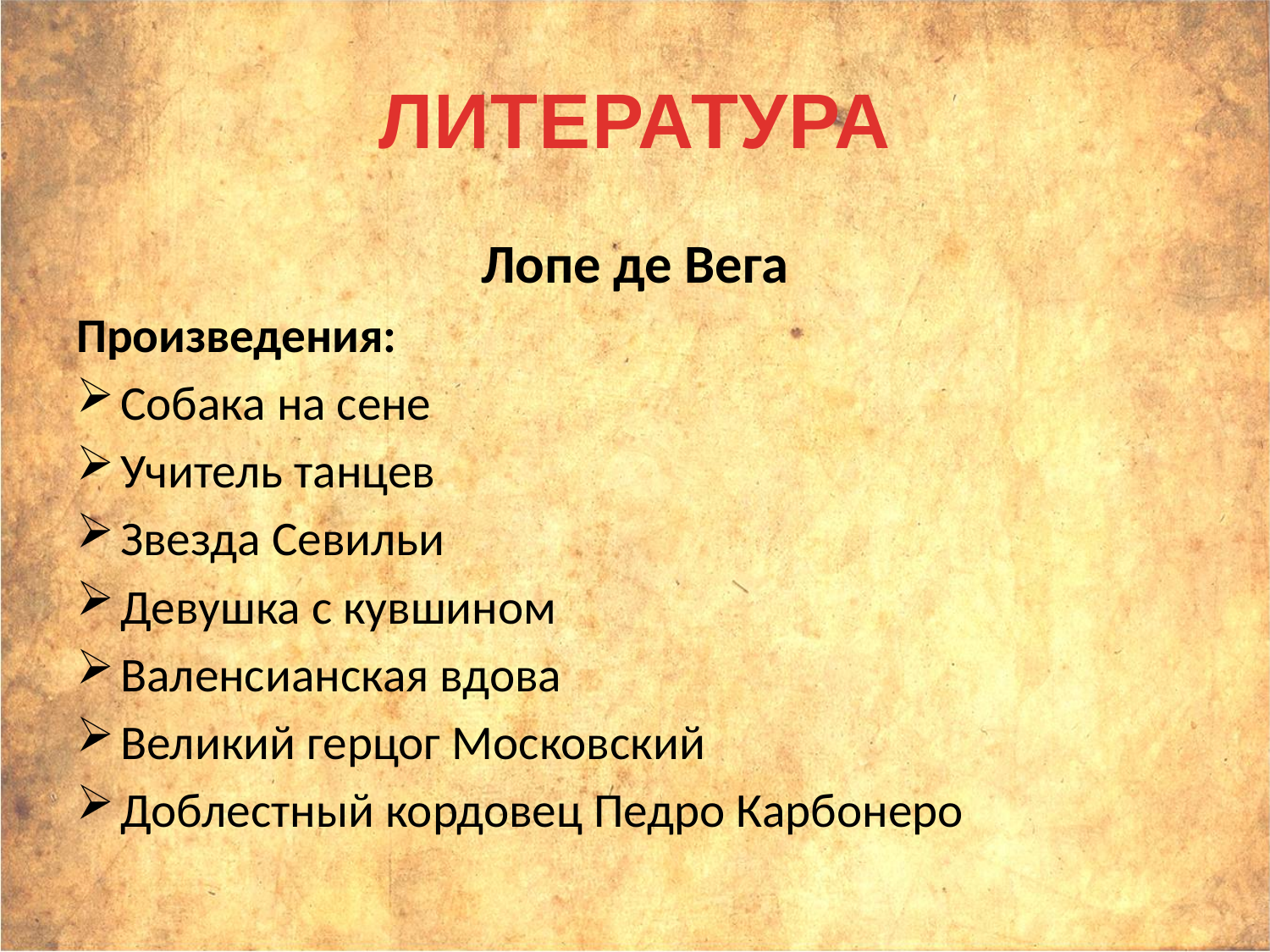

# ЛИТЕРАТУРА
Лопе де Вега
Произведения:
Собака на сене
Учитель танцев
Звезда Севильи
Девушка с кувшином
Валенсианская вдова
Великий герцог Московский
Доблестный кордовец Педро Карбонеро